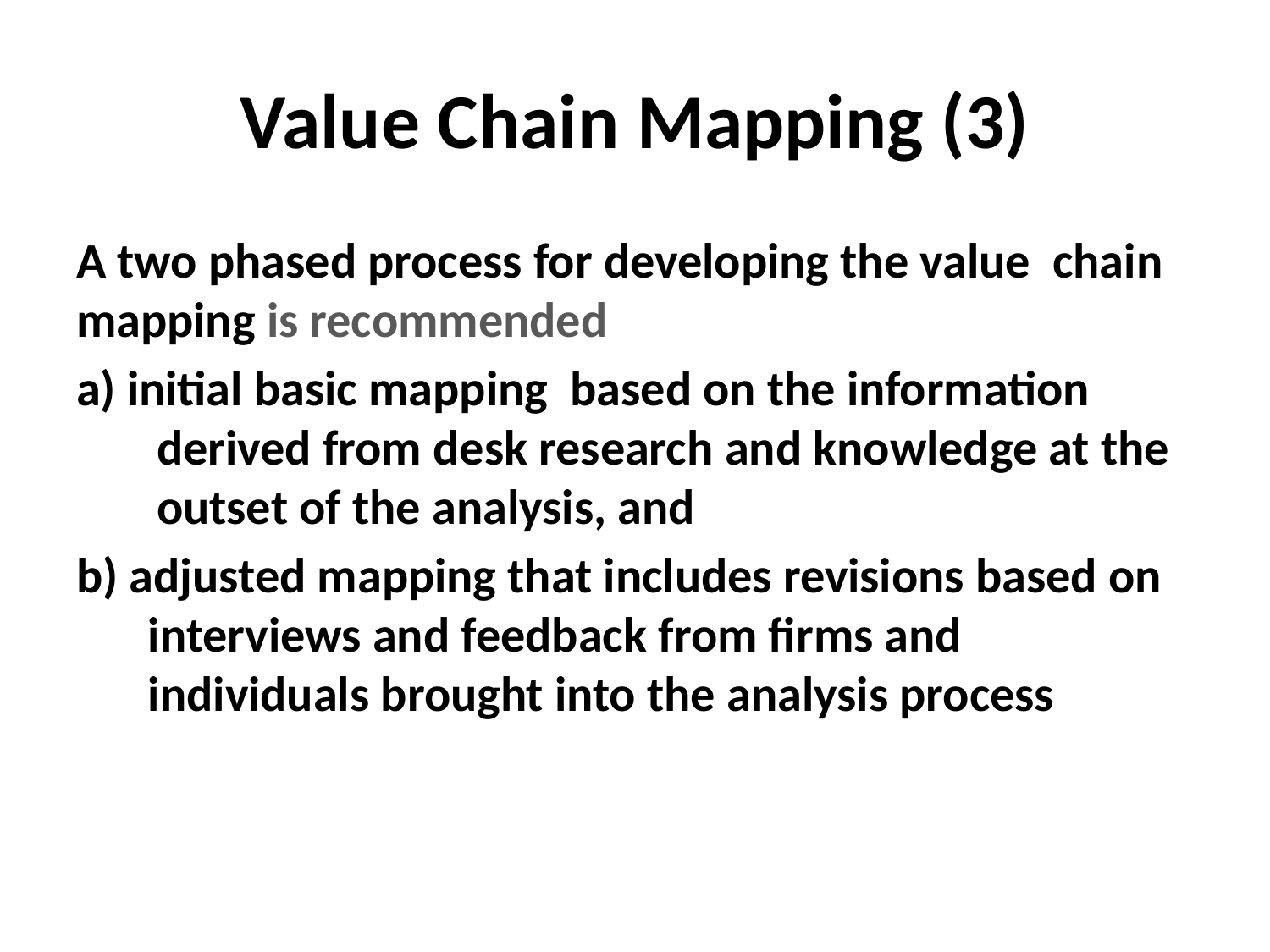

# Value Chain Mapping (3)
A two phased process for developing the value  chain mapping is recommended
a) initial basic mapping  based on the information derived from desk research and knowledge at the outset of the analysis, and
b) adjusted mapping that includes revisions based on interviews and feedback from firms and individuals brought into the analysis process